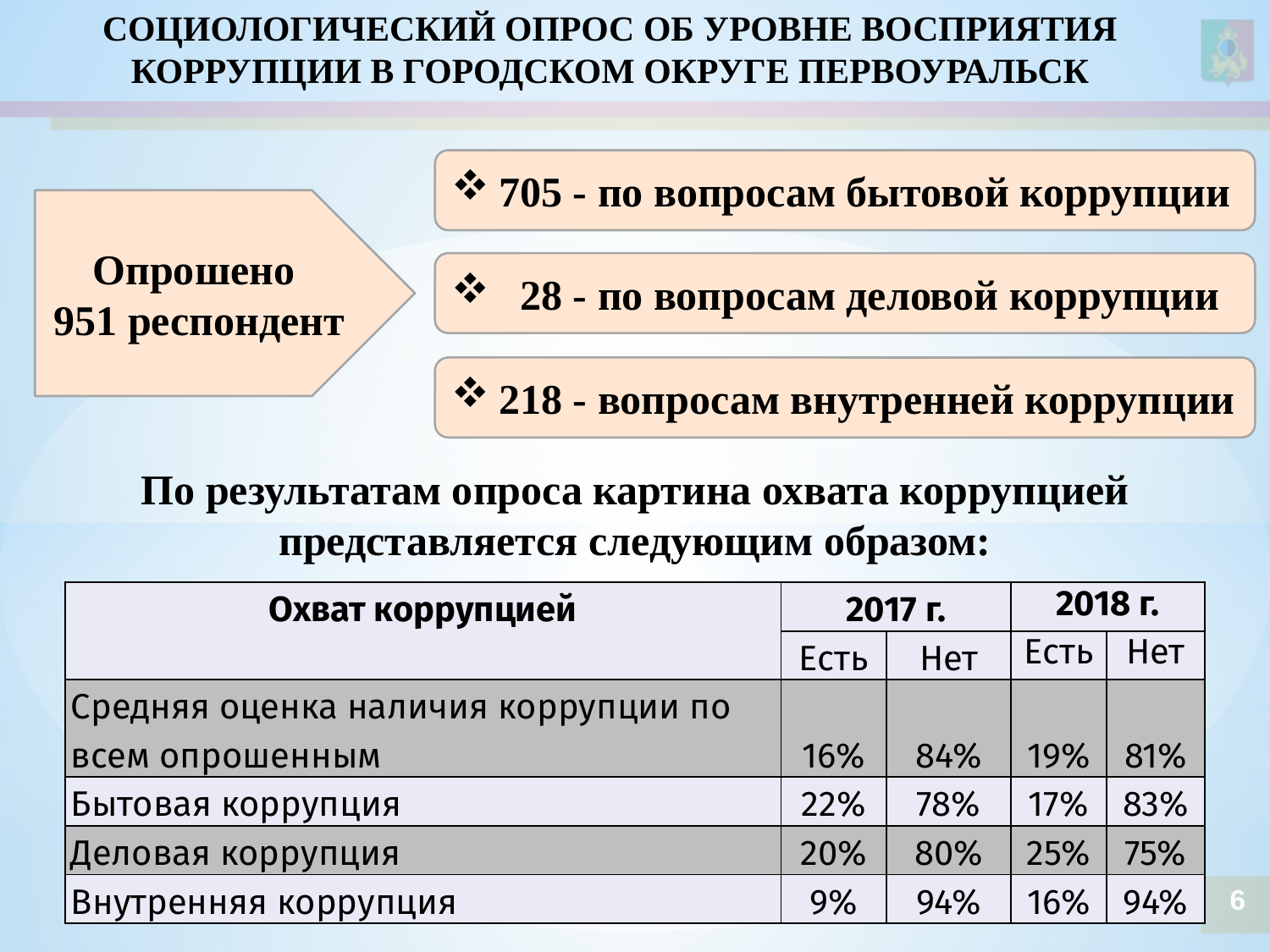

СОЦИОЛОГИЧЕСКИЙ ОПРОС ОБ УРОВНЕ ВОСПРИЯТИЯ КОРРУПЦИИ В ГОРОДСКОМ ОКРУГЕ ПЕРВОУРАЛЬСК
705 - по вопросам бытовой коррупции
Опрошено
951 респондент
  28 - по вопросам деловой коррупции
218 - вопросам внутренней коррупции
По результатам опроса картина охвата коррупцией представляется следующим образом:
| Охват коррупцией | 2017 г. |  | 2018 г. |  |
| --- | --- | --- | --- | --- |
|  | Есть | Нет | Есть | Нет |
| Средняя оценка наличия коррупции по всем опрошенным | 16% | 84% | 19% | 81% |
| Бытовая коррупция | 22% | 78% | 17% | 83% |
| Деловая коррупция | 20% | 80% | 25% | 75% |
| Внутренняя коррупция | 9% | 94% | 16% | 94% |
6